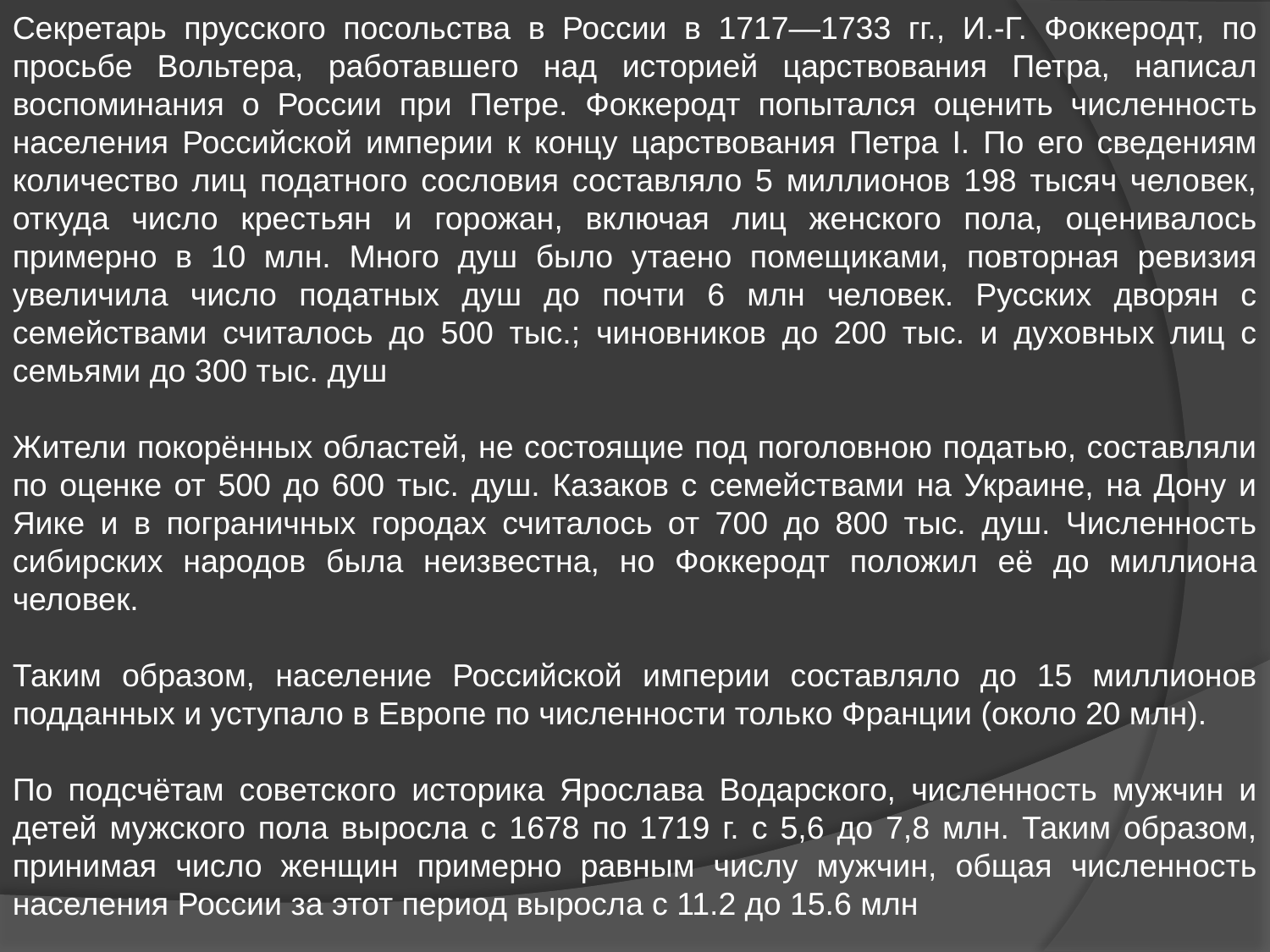

Секретарь прусского посольства в России в 1717—1733 гг., И.-Г. Фоккеродт, по просьбе Вольтера, работавшего над историей царствования Петра, написал воспоминания о России при Петре. Фоккеродт попытался оценить численность населения Российской империи к концу царствования Петра I. По его сведениям количество лиц податного сословия составляло 5 миллионов 198 тысяч человек, откуда число крестьян и горожан, включая лиц женского пола, оценивалось примерно в 10 млн. Много душ было утаено помещиками, повторная ревизия увеличила число податных душ до почти 6 млн человек. Русских дворян с семействами считалось до 500 тыс.; чиновников до 200 тыс. и духовных лиц с семьями до 300 тыс. душ

Жители покорённых областей, не состоящие под поголовною податью, составляли по оценке от 500 до 600 тыс. душ. Казаков с семействами на Украине, на Дону и Яике и в пограничных городах считалось от 700 до 800 тыс. душ. Численность сибирских народов была неизвестна, но Фоккеродт положил её до миллиона человек.

Таким образом, население Российской империи составляло до 15 миллионов подданных и уступало в Европе по численности только Франции (около 20 млн).

По подсчётам советского историка Ярослава Водарского, численность мужчин и детей мужского пола выросла с 1678 по 1719 г. с 5,6 до 7,8 млн. Таким образом, принимая число женщин примерно равным числу мужчин, общая численность населения России за этот период выросла с 11.2 до 15.6 млн